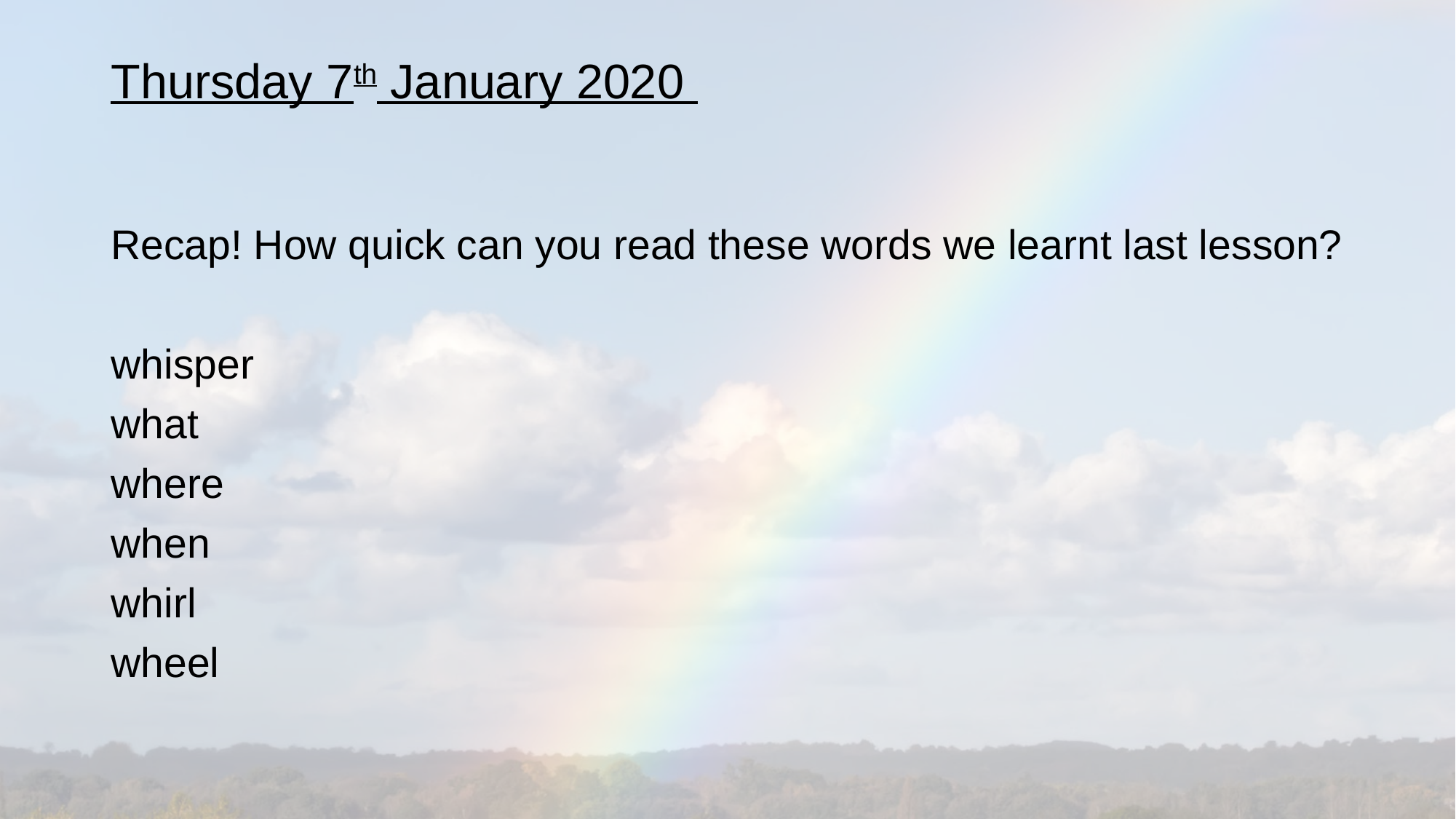

# Thursday 7th January 2020
Recap! How quick can you read these words we learnt last lesson?

whisper
what
where
when
whirl
wheel